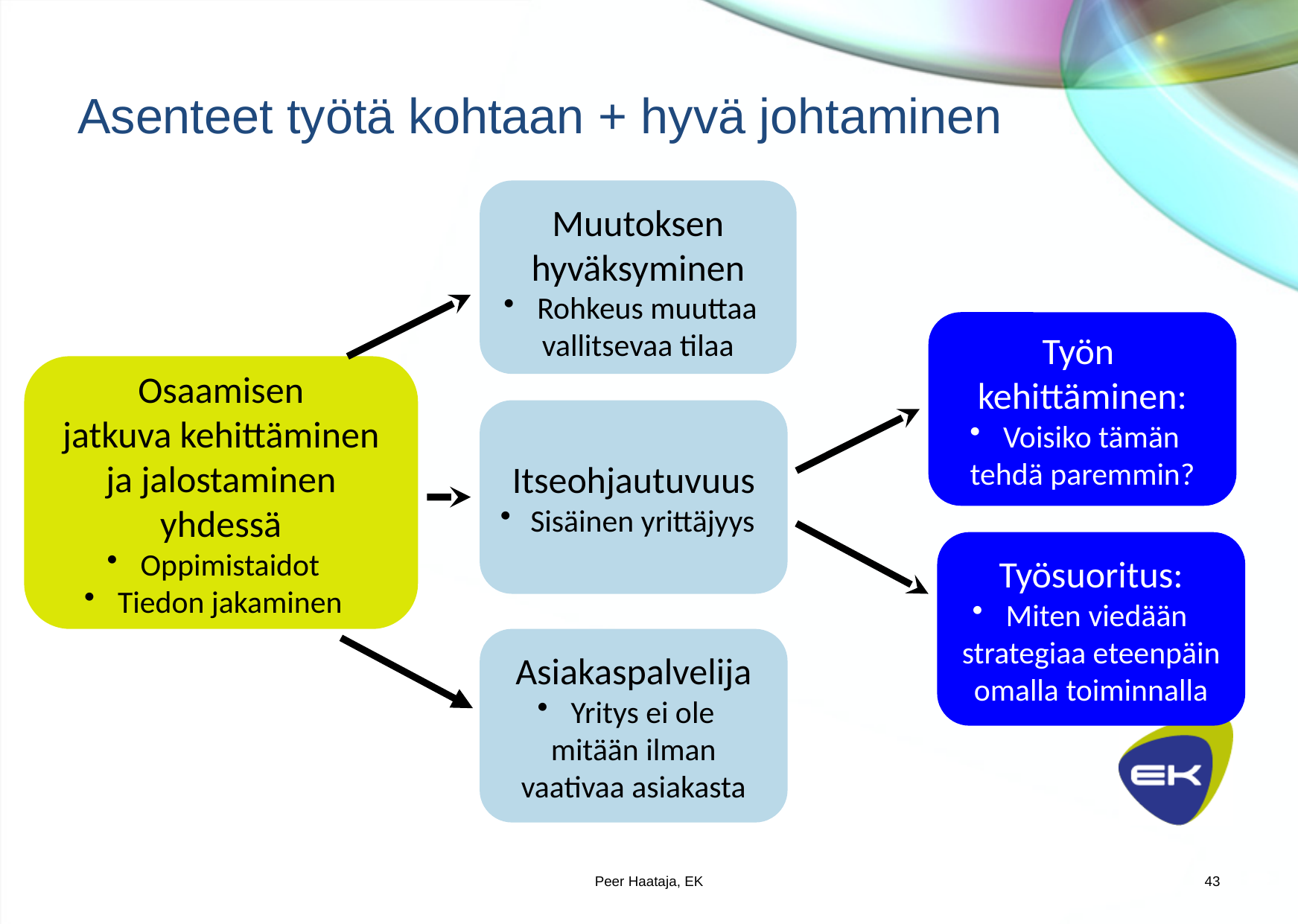

# Asenteet työtä kohtaan + hyvä johtaminen

Muutoksen
hyväksyminen
 Rohkeus muuttaa
vallitsevaa tilaa

Työn
kehittäminen:
 Voisiko tämän
tehdä paremmin?
Osaamisen
jatkuva kehittäminen
ja jalostaminen
yhdessä
 Oppimistaidot
 Tiedon jakaminen
Itseohjautuvuus
 Sisäinen yrittäjyys

Työsuoritus:
 Miten viedään
strategiaa eteenpäin
omalla toiminnalla

Asiakaspalvelija
 Yritys ei ole
mitään ilman
vaativaa asiakasta

Peer Haataja, EK
43